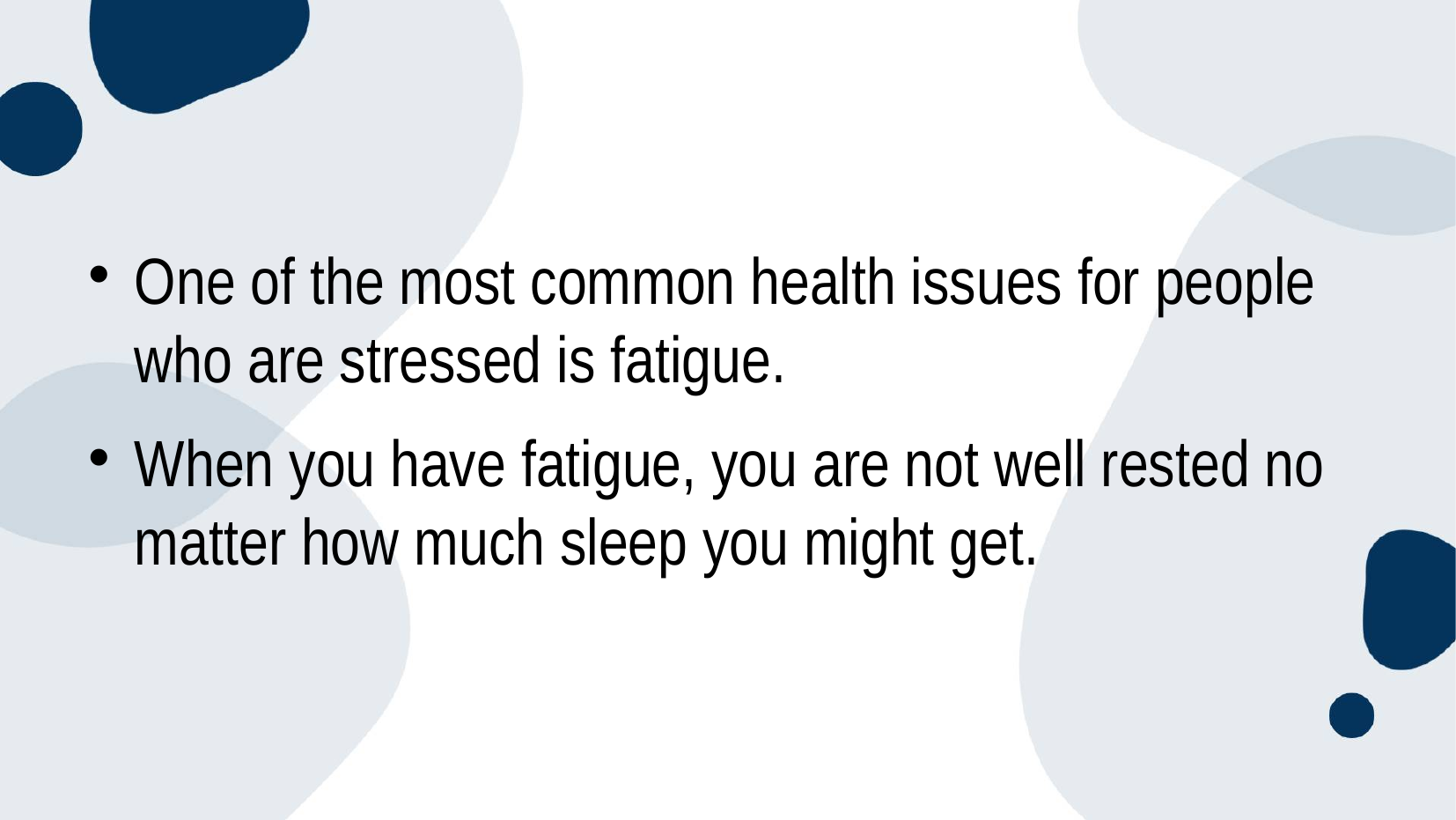

One of the most common health issues for people who are stressed is fatigue.
When you have fatigue, you are not well rested no matter how much sleep you might get.